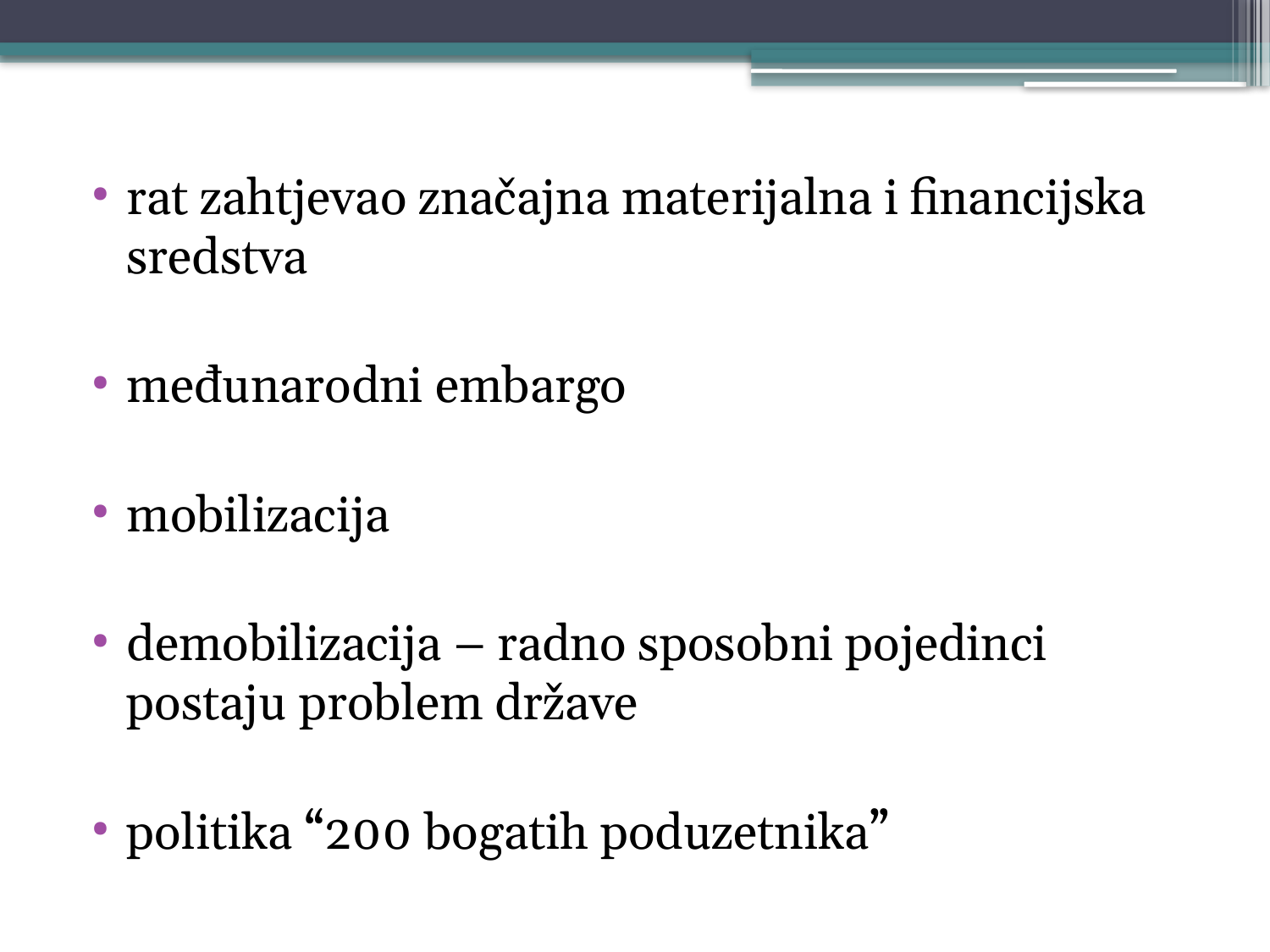

rat zahtjevao značajna materijalna i financijska sredstva

međunarodni embargo

mobilizacija

demobilizacija – radno sposobni pojedinci postaju problem države

politika “200 bogatih poduzetnika”